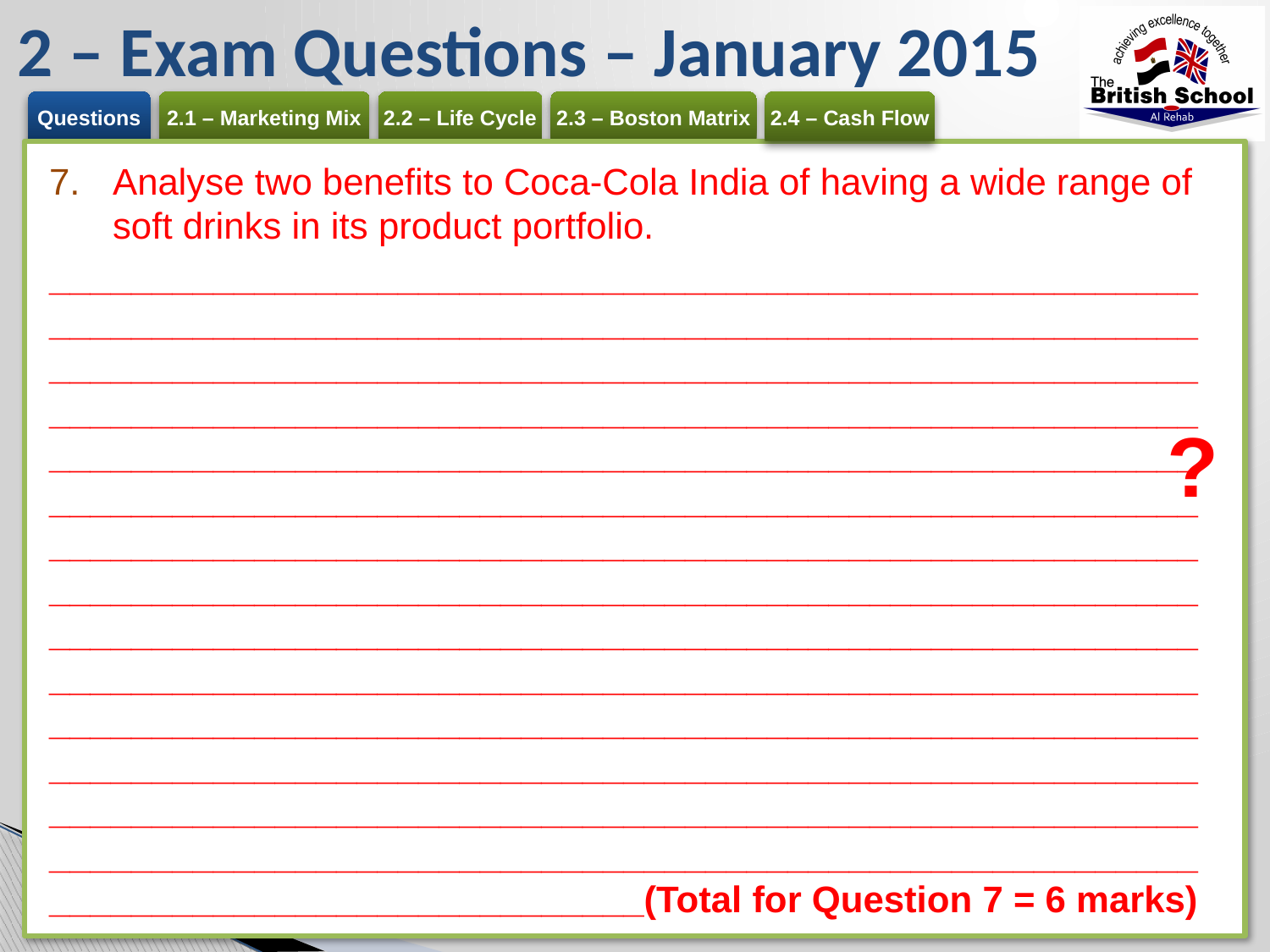

# 2 – Exam Questions – January 2015
Analyse two benefits to Coca-Cola India of having a wide range of soft drinks in its product portfolio.
_____________________________________________________________________________________________________________________________________________________________________________________________________________________________________________________________________________________________________________________________________________________________________________________________________________________________________________________________________________________________________________________________________________________________________________________________________________________________________________________________________________________________________________________________________________________________________________________________________________________________________________(Total for Question 7 = 6 marks)
?